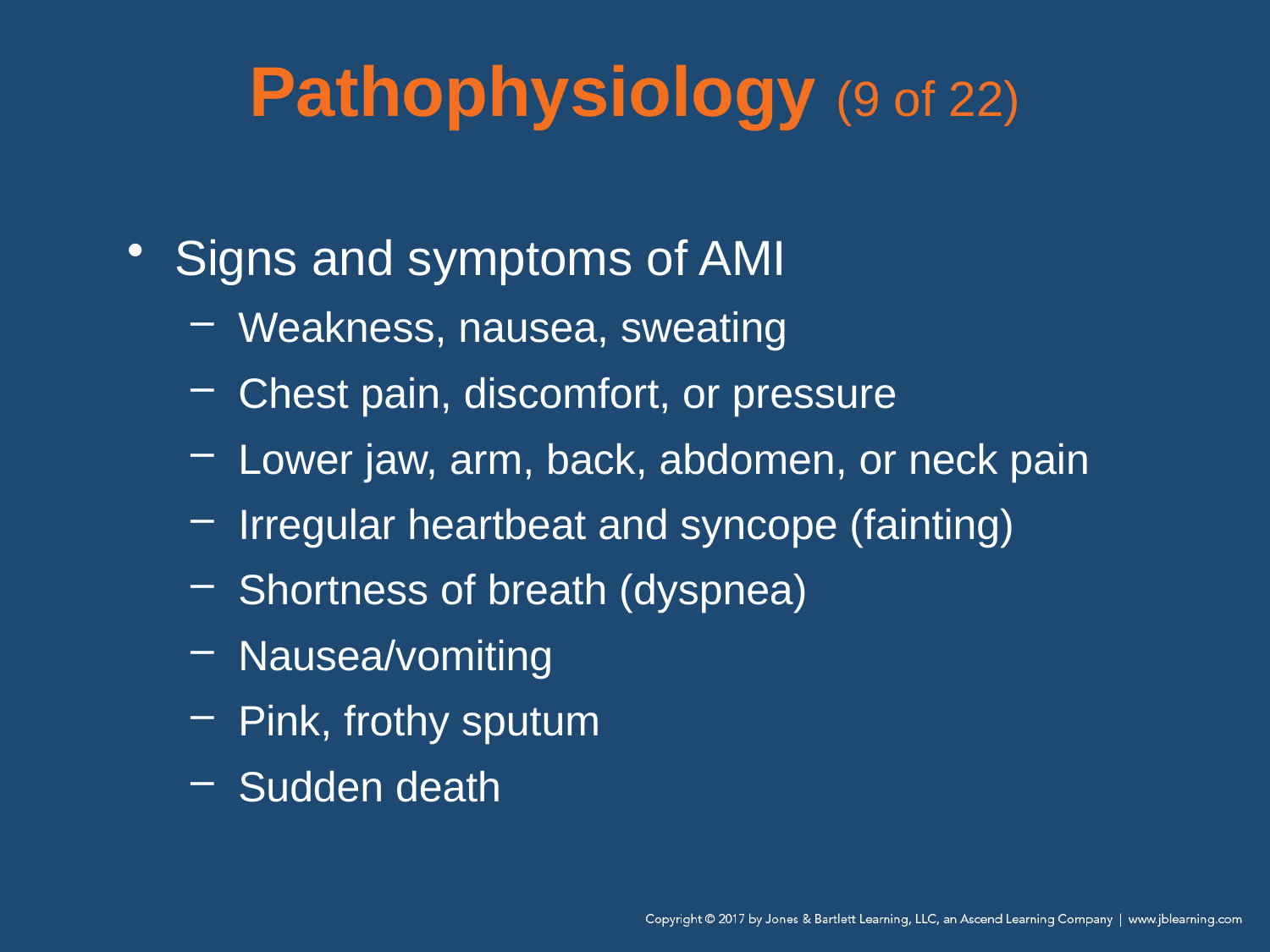

# Pathophysiology (9 of 22)
Signs and symptoms of AMI
Weakness, nausea, sweating
Chest pain, discomfort, or pressure
Lower jaw, arm, back, abdomen, or neck pain
Irregular heartbeat and syncope (fainting)
Shortness of breath (dyspnea)
Nausea/vomiting
Pink, frothy sputum
Sudden death